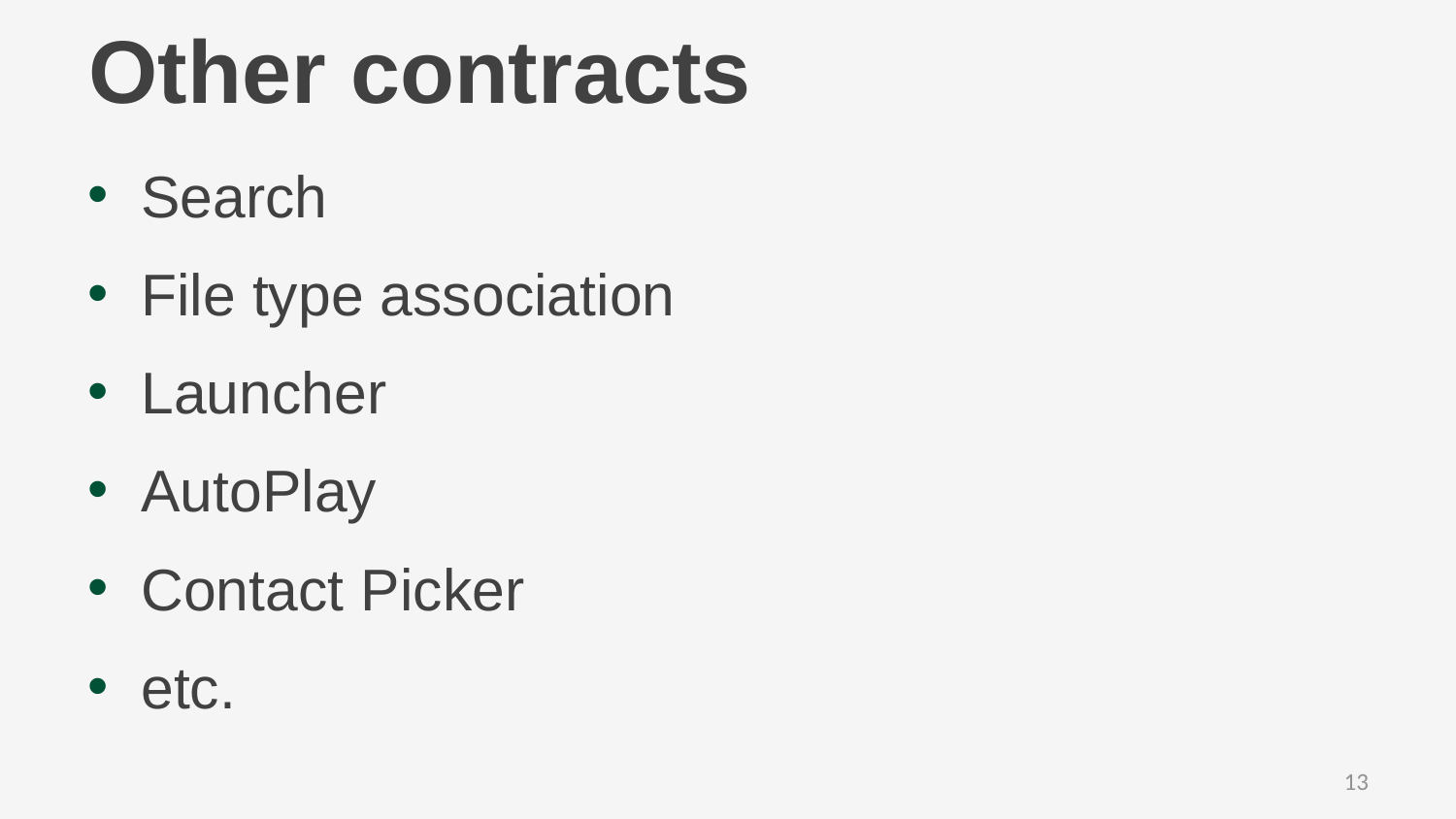

# Other contracts
Search
File type association
Launcher
AutoPlay
Contact Picker
etc.
13